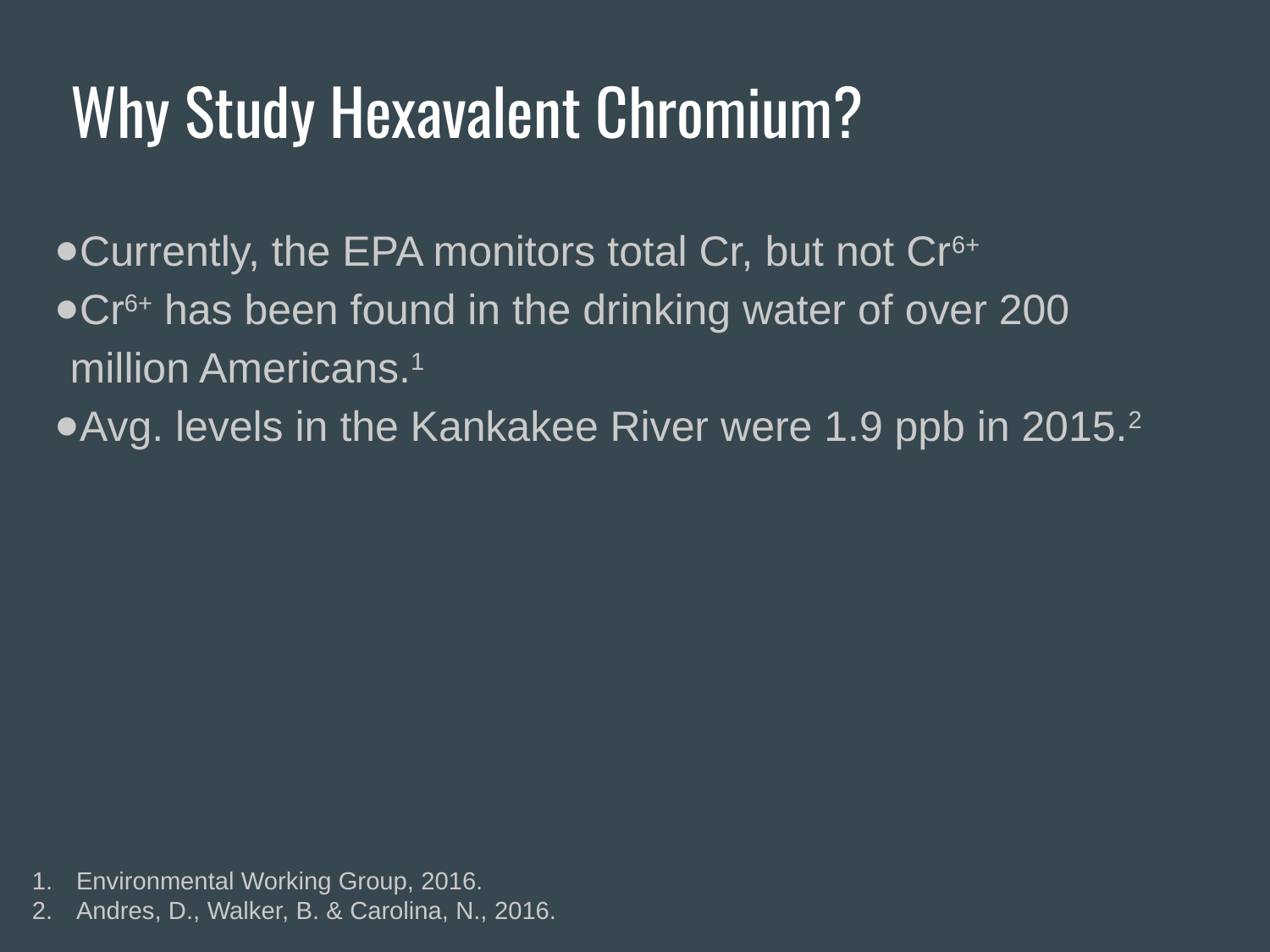

# Why Study Hexavalent Chromium?
Currently, the EPA monitors total Cr, but not Cr6+
Cr6+ has been found in the drinking water of over 200 million Americans.1
Avg. levels in the Kankakee River were 1.9 ppb in 2015.2
Environmental Working Group, 2016.
Andres, D., Walker, B. & Carolina, N., 2016.